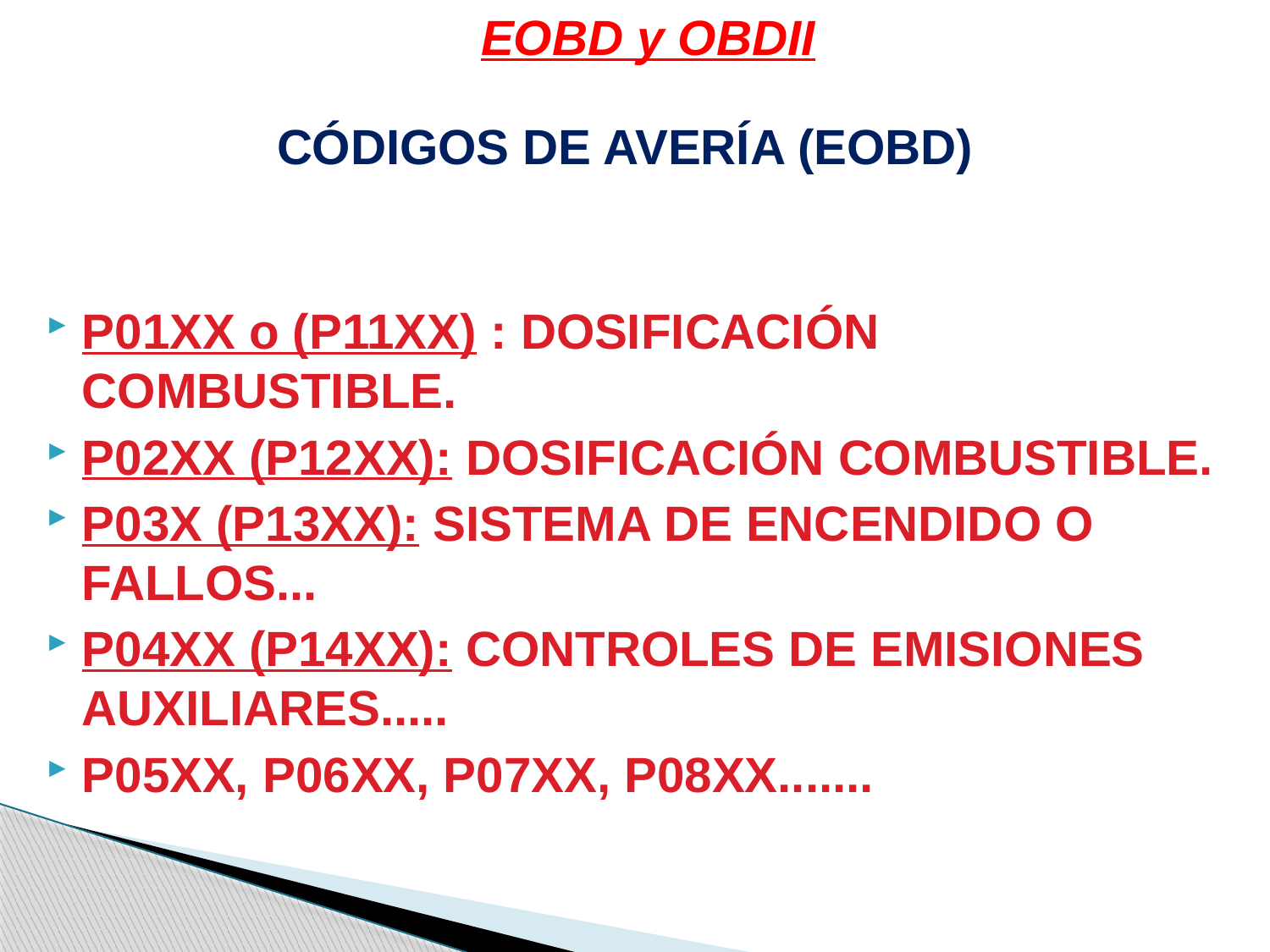

EOBD y OBDII

CÓDIGOS DE AVERÍA (EOBD)
P01XX o (P11XX) : DOSIFICACIÓN COMBUSTIBLE.
P02XX (P12XX): DOSIFICACIÓN COMBUSTIBLE.
P03X (P13XX): SISTEMA DE ENCENDIDO O FALLOS...
P04XX (P14XX): CONTROLES DE EMISIONES AUXILIARES.....
P05XX, P06XX, P07XX, P08XX.......